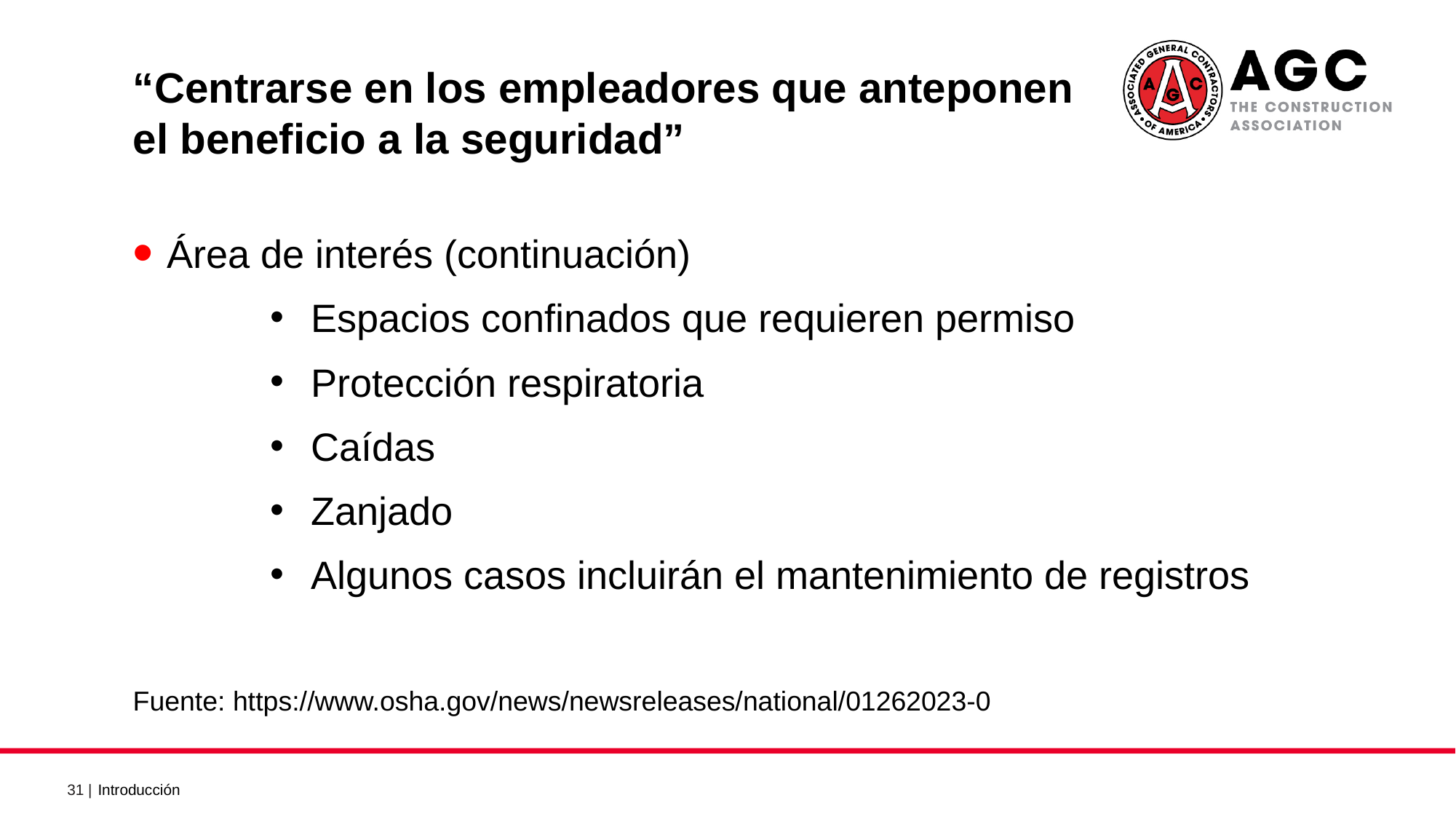

“Centrarse en los empleadores que anteponen el beneficio a la seguridad” 2
Área de interés (continuación)
Espacios confinados que requieren permiso
Protección respiratoria
Caídas
Zanjado
Algunos casos incluirán el mantenimiento de registros
Fuente: https://www.osha.gov/news/newsreleases/national/01262023-0
Introducción